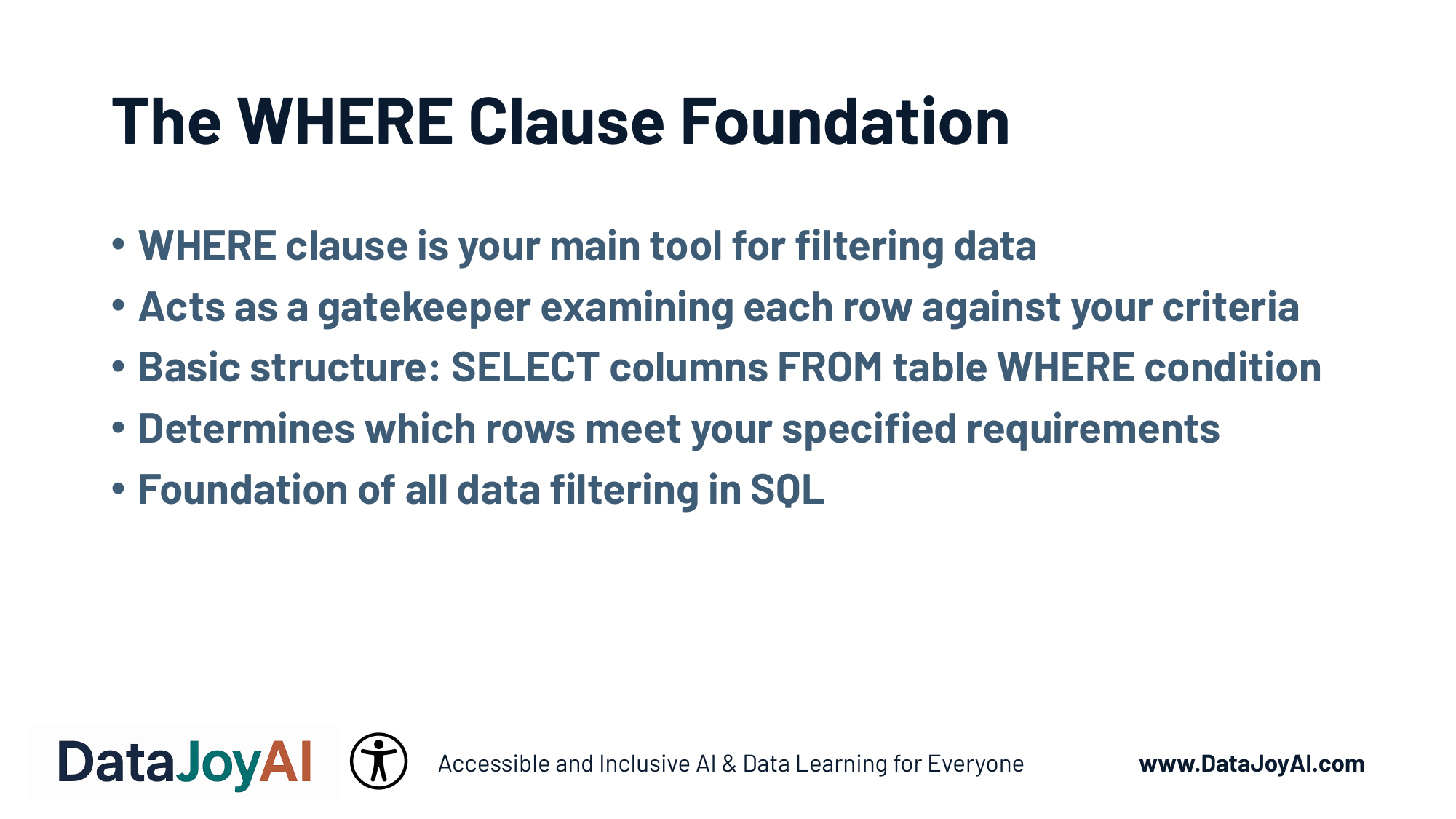

# The WHERE Clause Foundation
WHERE clause is your main tool for filtering data
Acts as a gatekeeper examining each row against your criteria
Basic structure: SELECT columns FROM table WHERE condition
Determines which rows meet your specified requirements
Foundation of all data filtering in SQL